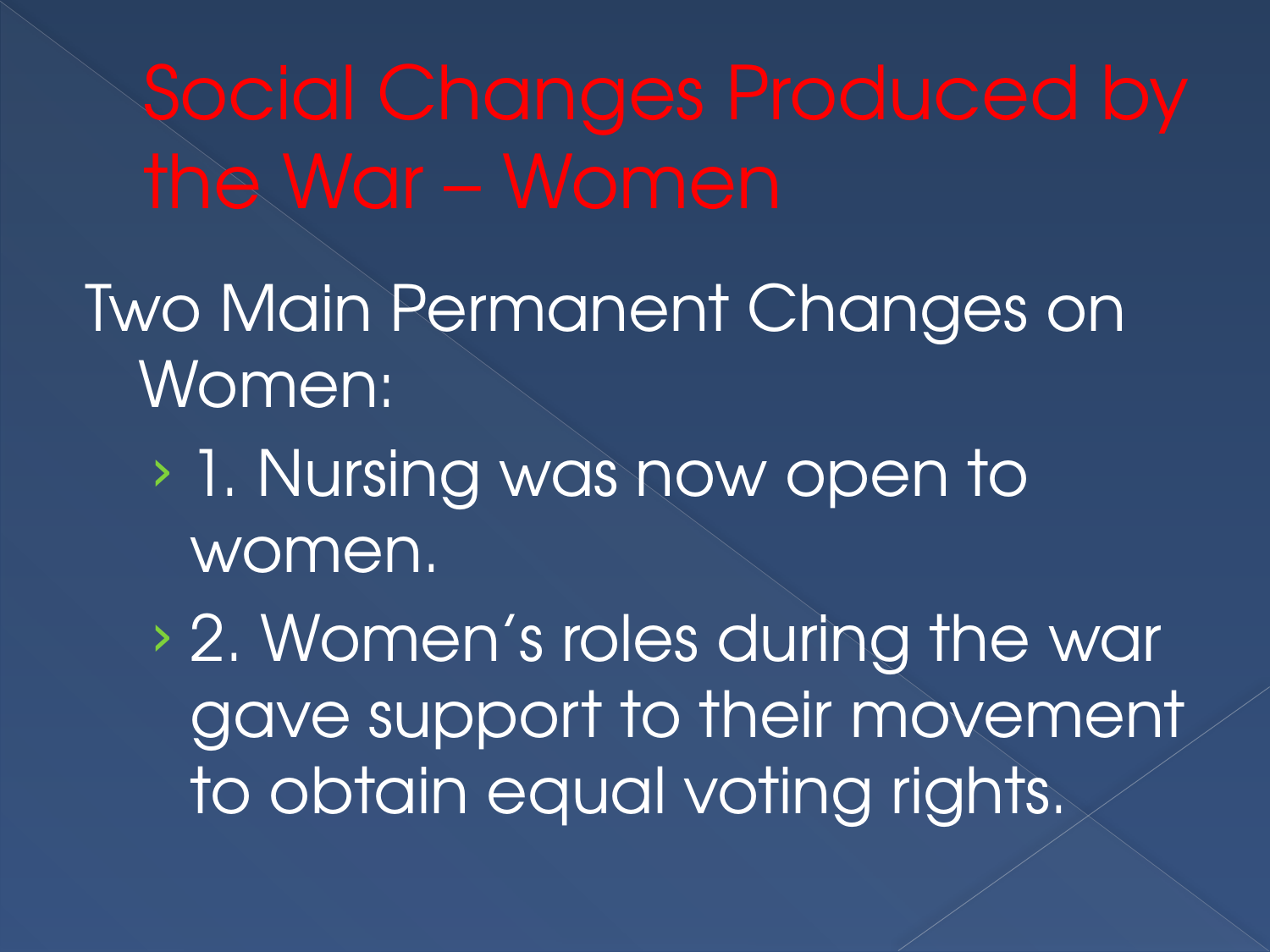

# Social Changes Produced by the War – Women
Two Main Permanent Changes on Women:
1. Nursing was now open to women.
2. Women’s roles during the war gave support to their movement to obtain equal voting rights.